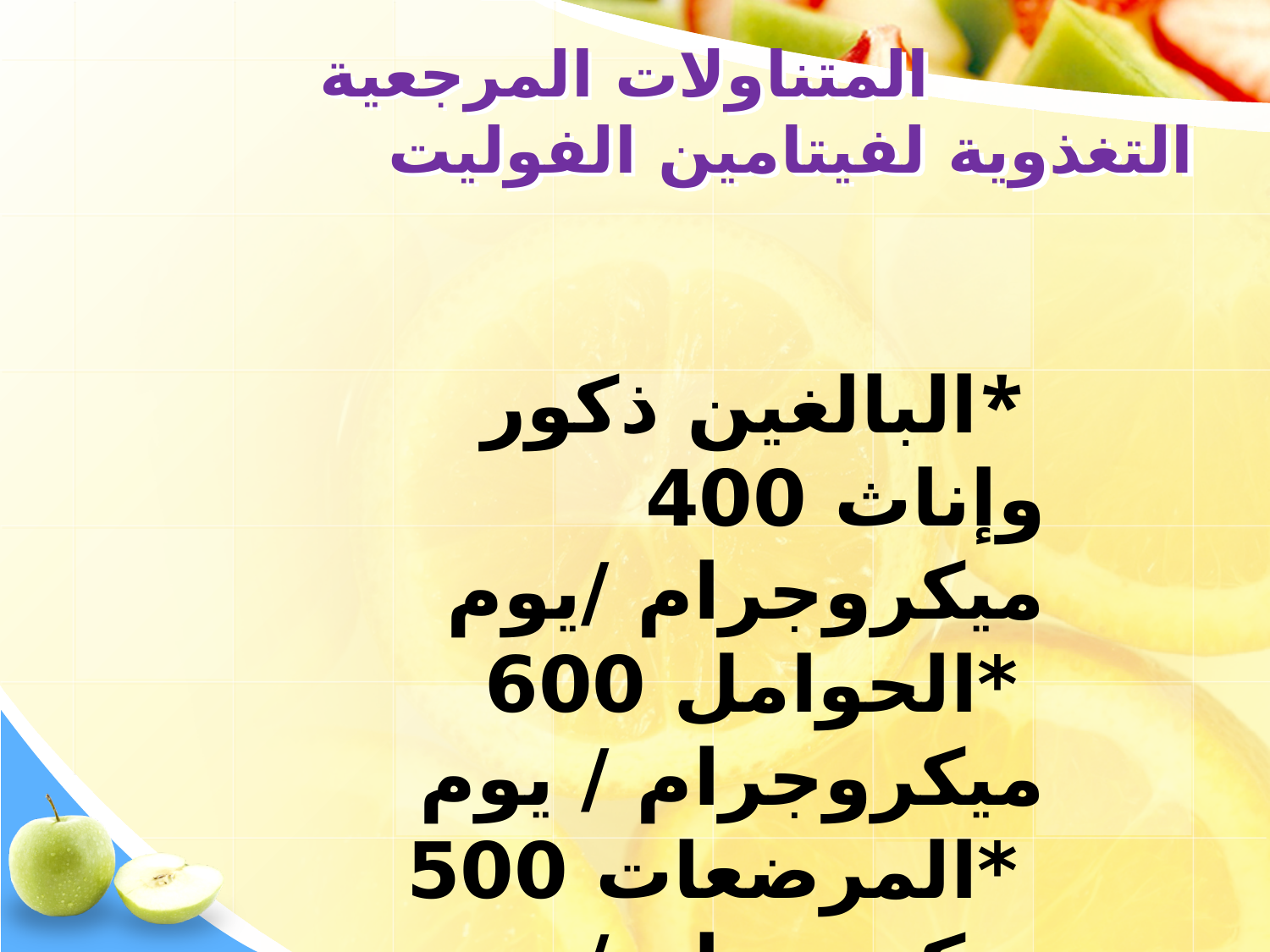

# المتناولات المرجعية التغذوية لفيتامين الفوليت
 *البالغين ذكور وإناث 400 ميكروجرام /يوم
 *الحوامل 600 ميكروجرام / يوم
 *المرضعات 500 ميكروجرام / يوم